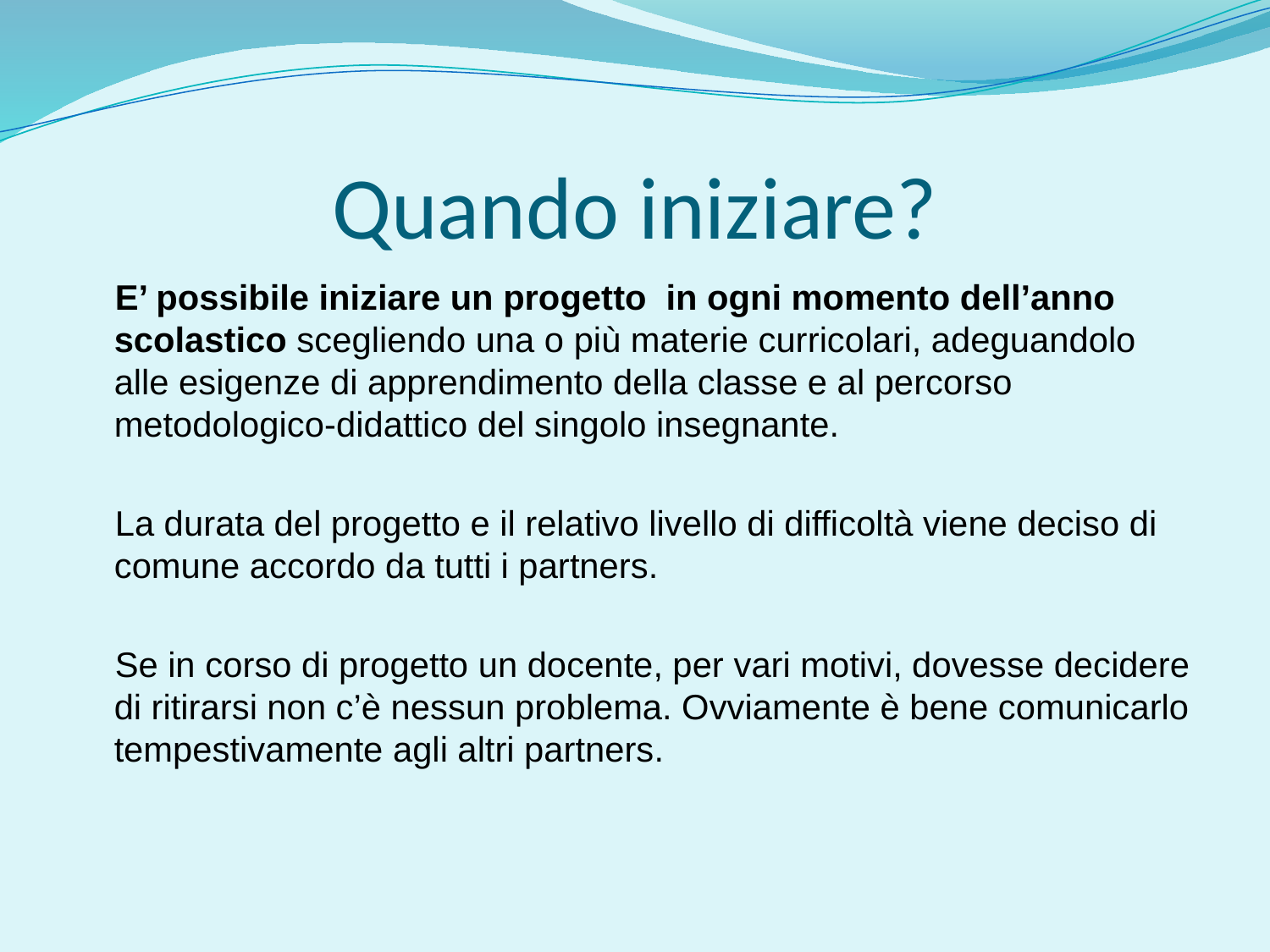

# Quando iniziare?
    E’ possibile iniziare un progetto  in ogni momento dell’anno scolastico scegliendo una o più materie curricolari, adeguandolo alle esigenze di apprendimento della classe e al percorso metodologico-didattico del singolo insegnante.

    La durata del progetto e il relativo livello di difficoltà viene deciso di comune accordo da tutti i partners.

    Se in corso di progetto un docente, per vari motivi, dovesse decidere di ritirarsi non c’è nessun problema. Ovviamente è bene comunicarlo tempestivamente agli altri partners.